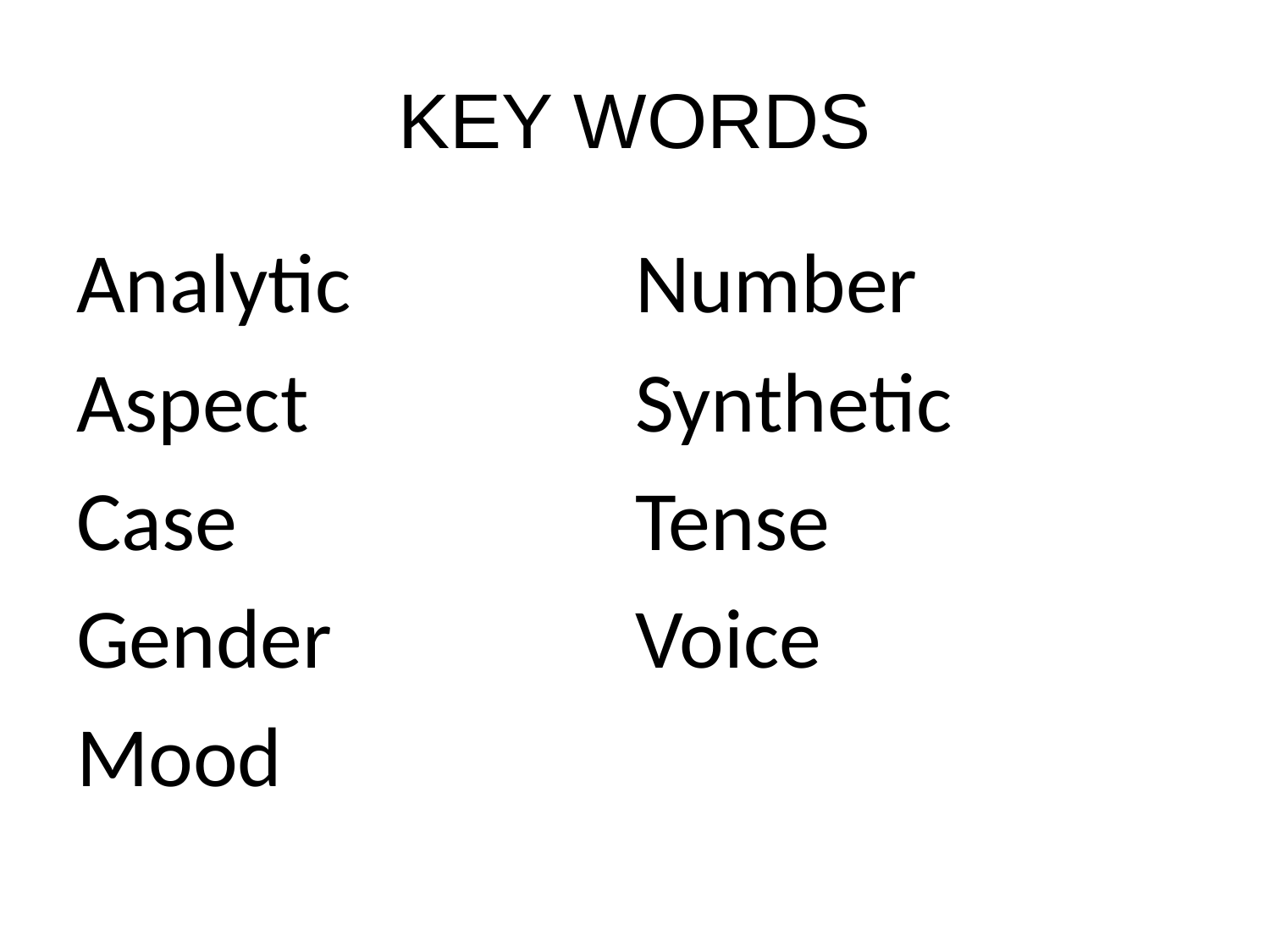

# KEY WORDS
Analytic
Aspect
Case
Gender
Mood
Number
Synthetic
Tense
Voice